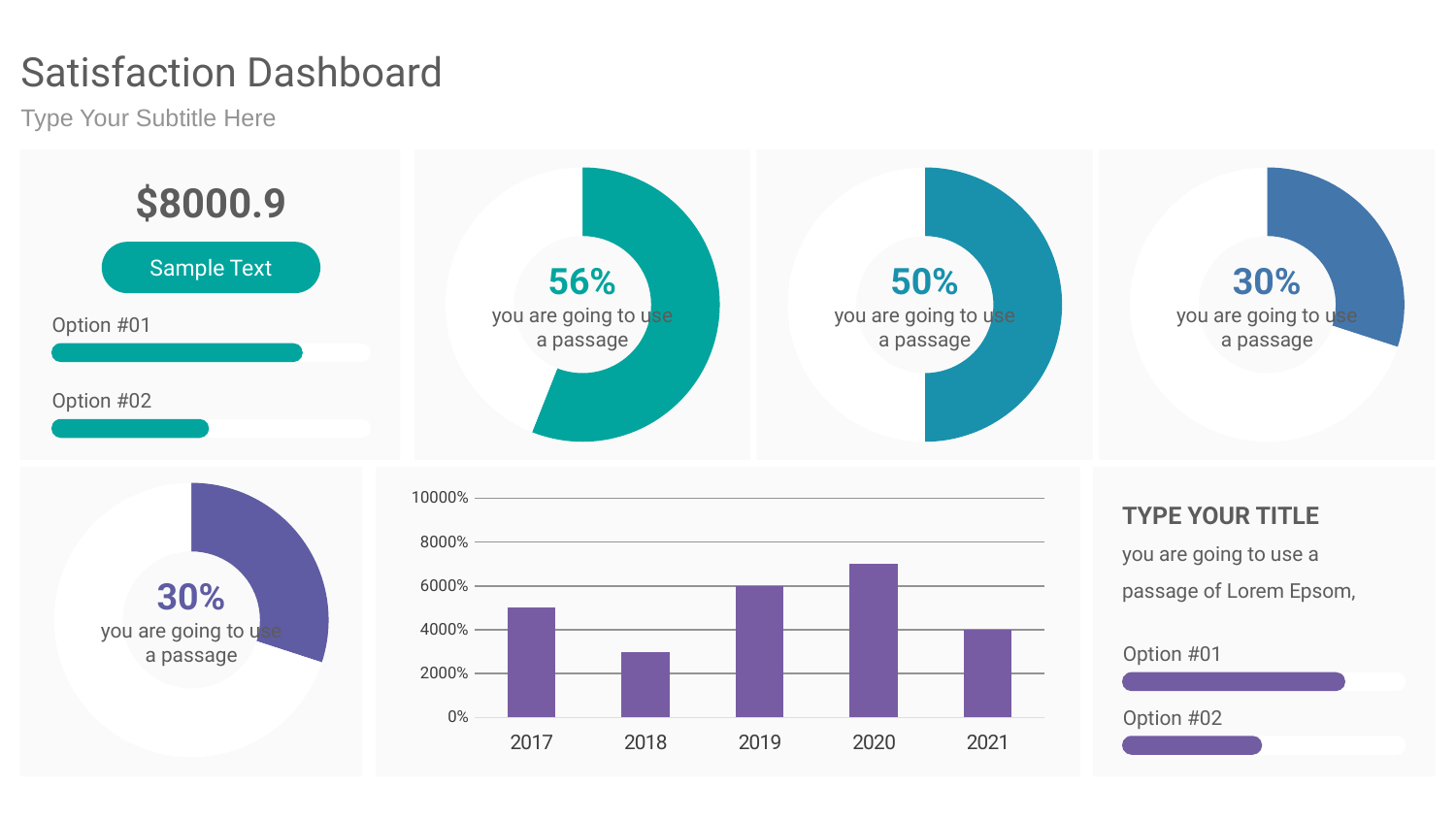

# Satisfaction Dashboard
Type Your Subtitle Here

### Chart

| Category | Sales |
|---|---|
| 1st Qtr | 56.0 |
| 2nd Qtr | 44.0 |

### Chart

| Category | Sales |
|---|---|
| 1st Qtr | 50.0 |
| 2nd Qtr | 50.0 |

### Chart

| Category | Sales |
|---|---|
| 1st Qtr | 30.0 |
| 2nd Qtr | 70.0 |
$8000.9
Sample Text
30%
you are going to use a passage
56%
you are going to use a passage
50%
you are going to use a passage
Option #01

Option #02

### Chart

| Category | Sales |
|---|---|
| 1st Qtr | 30.0 |
| 2nd Qtr | 70.0 |

### Chart

| Category | Series 1 |
|---|---|
| 2017 | 50.0 |
| 2018 | 30.0 |
| 2019 | 60.0 |
| 2020 | 70.0 |
| 2021 | 40.0 |
TYPE YOUR TITLE
you are going to use a passage of Lorem Epsom,
30%
you are going to use a passage
Option #01

Option #02